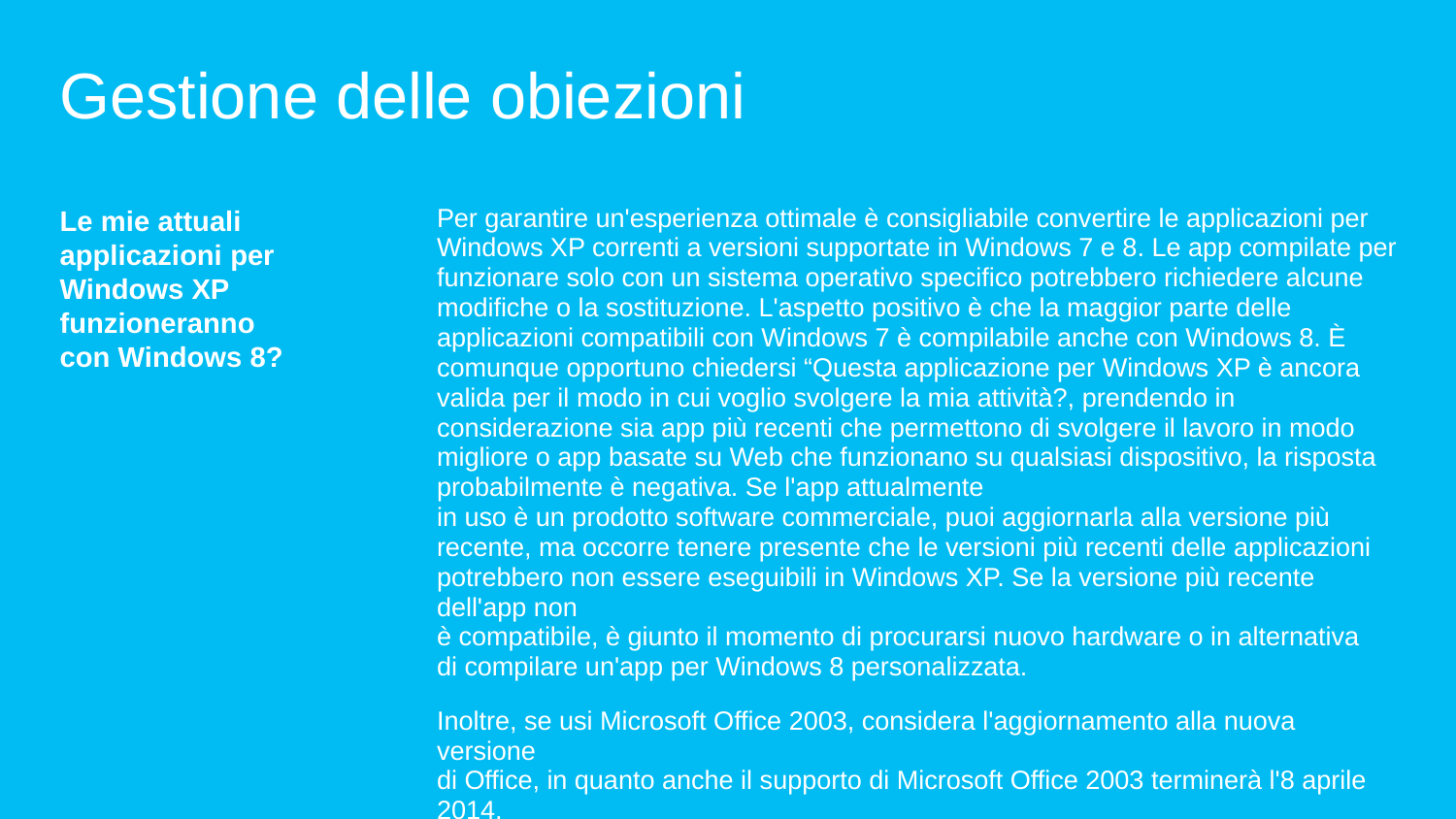

Gestione delle obiezioni
# Le mie attuali applicazioni per Windows XP funzioneranno con Windows 8?
Per garantire un'esperienza ottimale è consigliabile convertire le applicazioni per Windows XP correnti a versioni supportate in Windows 7 e 8. Le app compilate per funzionare solo con un sistema operativo specifico potrebbero richiedere alcune modifiche o la sostituzione. L'aspetto positivo è che la maggior parte delle applicazioni compatibili con Windows 7 è compilabile anche con Windows 8. È comunque opportuno chiedersi “Questa applicazione per Windows XP è ancora valida per il modo in cui voglio svolgere la mia attività?, prendendo in considerazione sia app più recenti che permettono di svolgere il lavoro in modo migliore o app basate su Web che funzionano su qualsiasi dispositivo, la risposta probabilmente è negativa. Se l'app attualmente
in uso è un prodotto software commerciale, puoi aggiornarla alla versione più recente, ma occorre tenere presente che le versioni più recenti delle applicazioni potrebbero non essere eseguibili in Windows XP. Se la versione più recente dell'app non
è compatibile, è giunto il momento di procurarsi nuovo hardware o in alternativa
di compilare un'app per Windows 8 personalizzata.
Inoltre, se usi Microsoft Office 2003, considera l'aggiornamento alla nuova versione
di Office, in quanto anche il supporto di Microsoft Office 2003 terminerà l'8 aprile 2014.